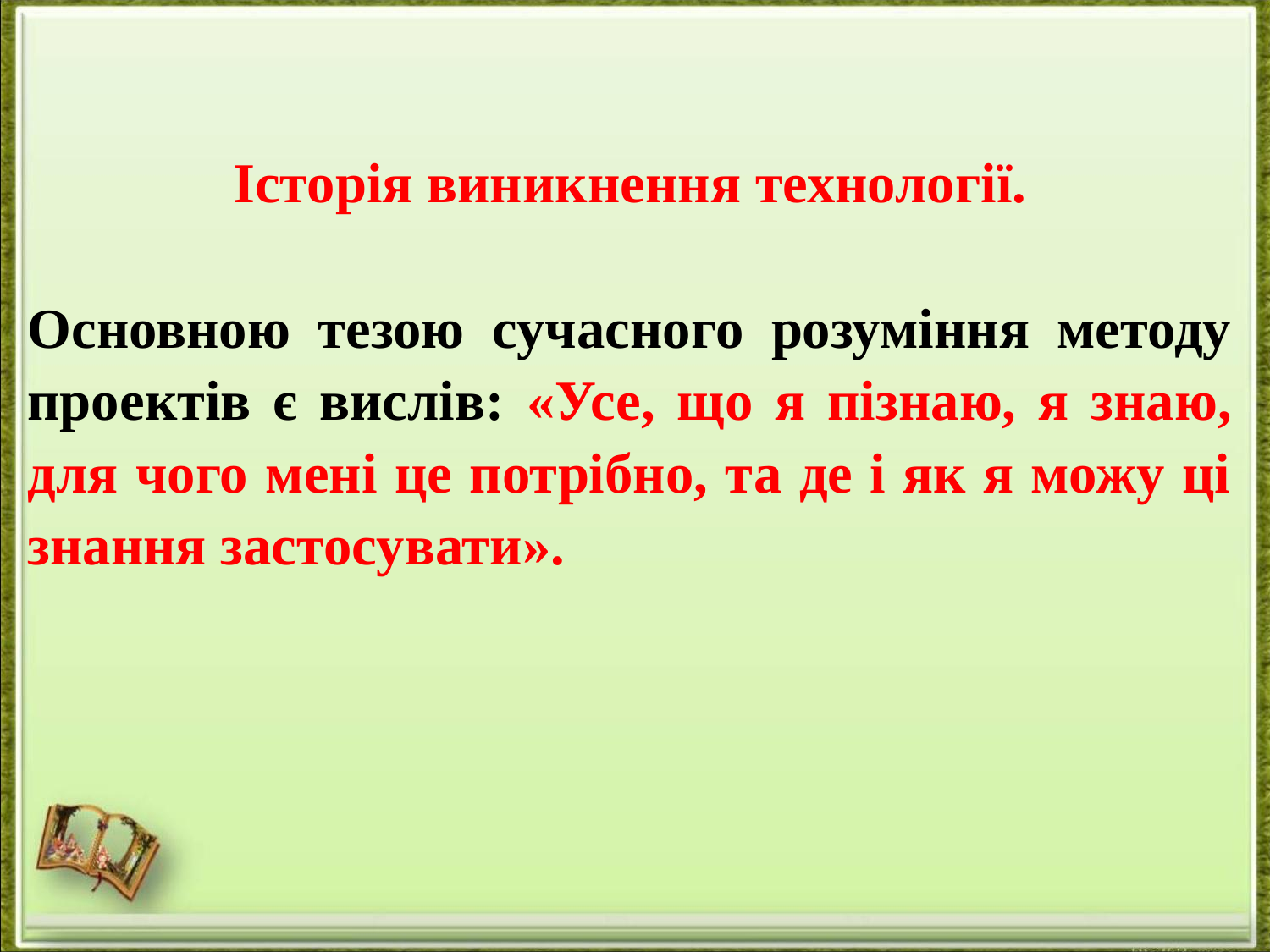

Історія виникнення технології.

Основною тезою сучасного розуміння методу проектів є вислів: «Усе, що я пізнаю, я знаю, для чого мені це потрібно, та де і як я можу ці знання застосувати».